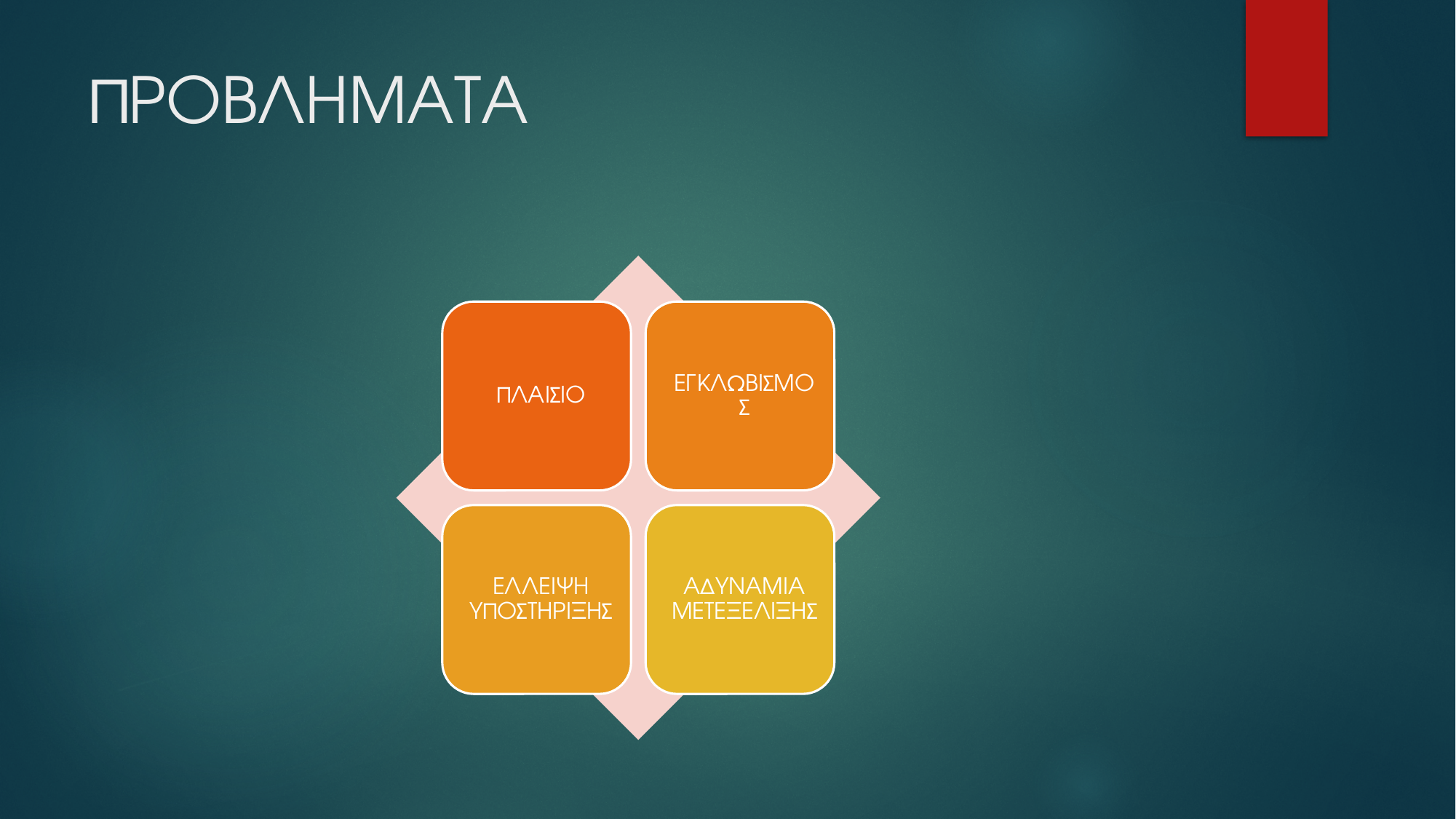

# ΠΡΟΒΛΗΜΑΤΑ
ΠΛΑΙΣΙΟ
ΕΓΚΛΩΒΙΣΜΟΣ
ΕΛΛΕΙΨΗ ΥΠΟΣΤΗΡΙΞΗΣ
ΑΔΥΝΑΜΙΑ ΜΕΤΕΞΕΛΙΞΗΣ